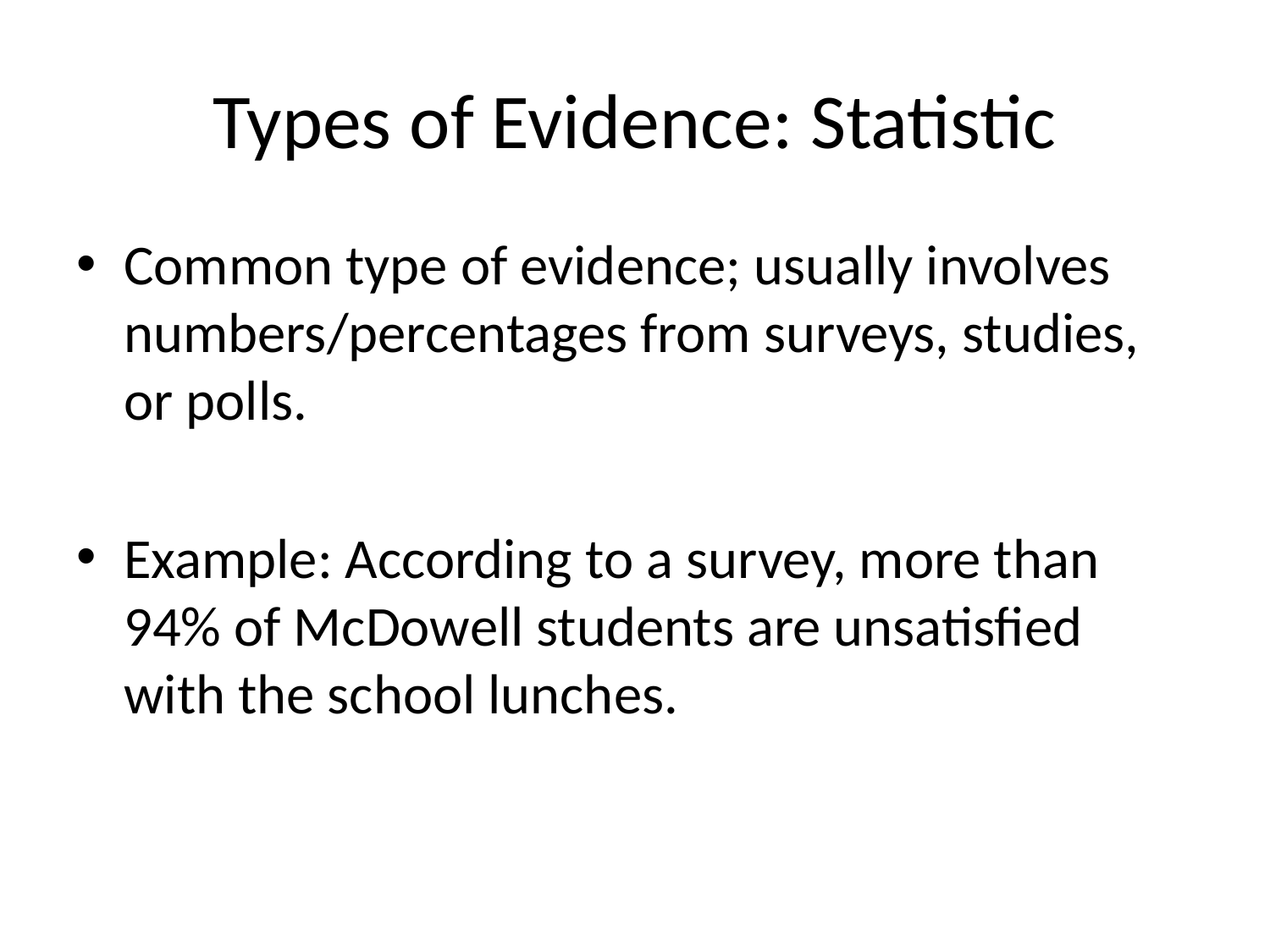

# Types of Evidence: Statistic
Common type of evidence; usually involves numbers/percentages from surveys, studies, or polls.

Example: According to a survey, more than 94% of McDowell students are unsatisfied with the school lunches.